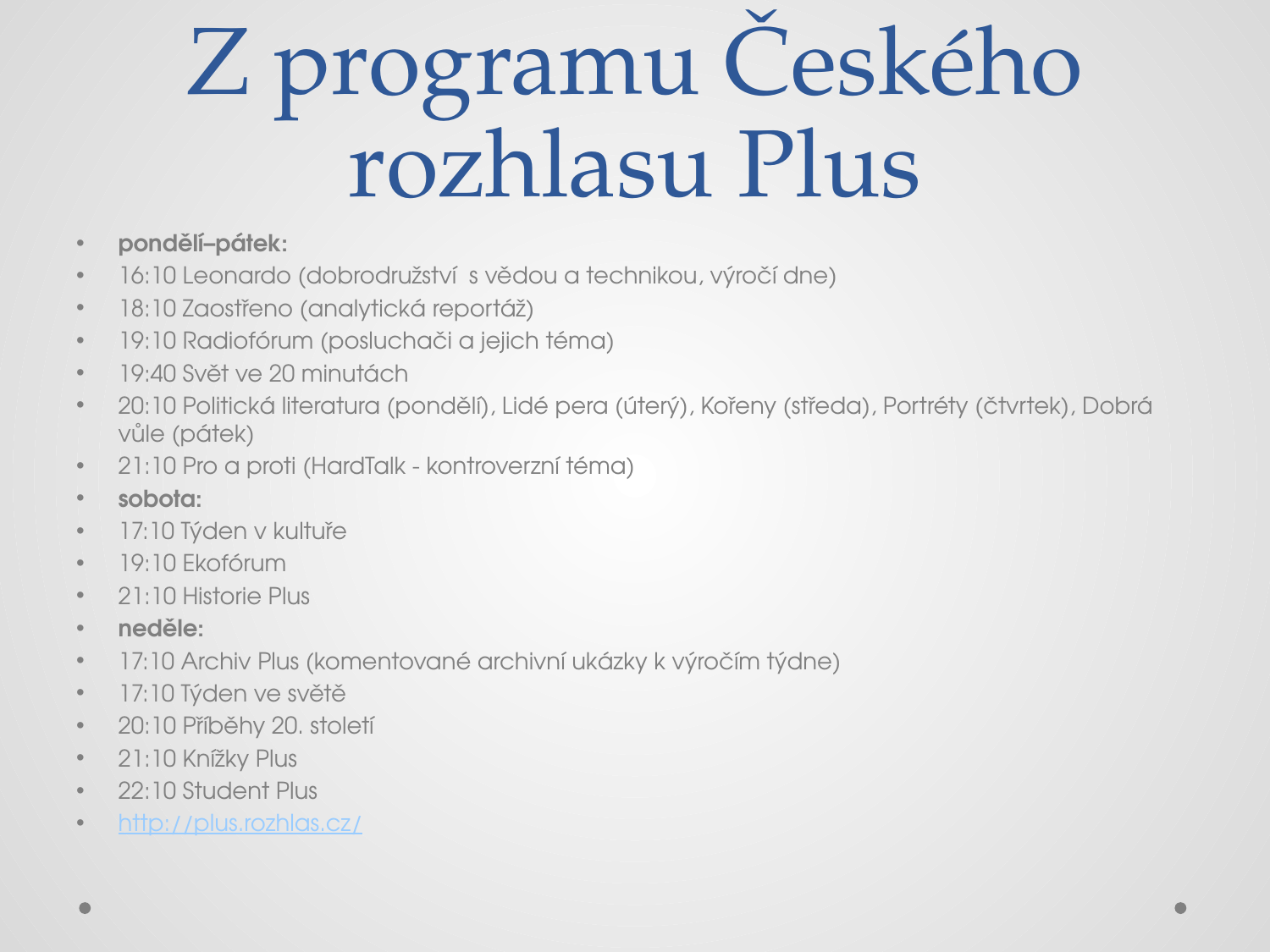

# Z programu Českého rozhlasu Plus
pondělí–pátek:
16:10 Leonardo (dobrodružství  s vědou a technikou, výročí dne)
18:10 Zaostřeno (analytická reportáž)
19:10 Radiofórum (posluchači a jejich téma)
19:40 Svět ve 20 minutách
20:10 Politická literatura (pondělí), Lidé pera (úterý), Kořeny (středa), Portréty (čtvrtek), Dobrá vůle (pátek)
21:10 Pro a proti (HardTalk - kontroverzní téma)
sobota:
17:10 Týden v kultuře
19:10 Ekofórum
21:10 Historie Plus
neděle:
17:10 Archiv Plus (komentované archivní ukázky k výročím týdne)
17:10 Týden ve světě
20:10 Příběhy 20. století
21:10 Knížky Plus
22:10 Student Plus
http://plus.rozhlas.cz/